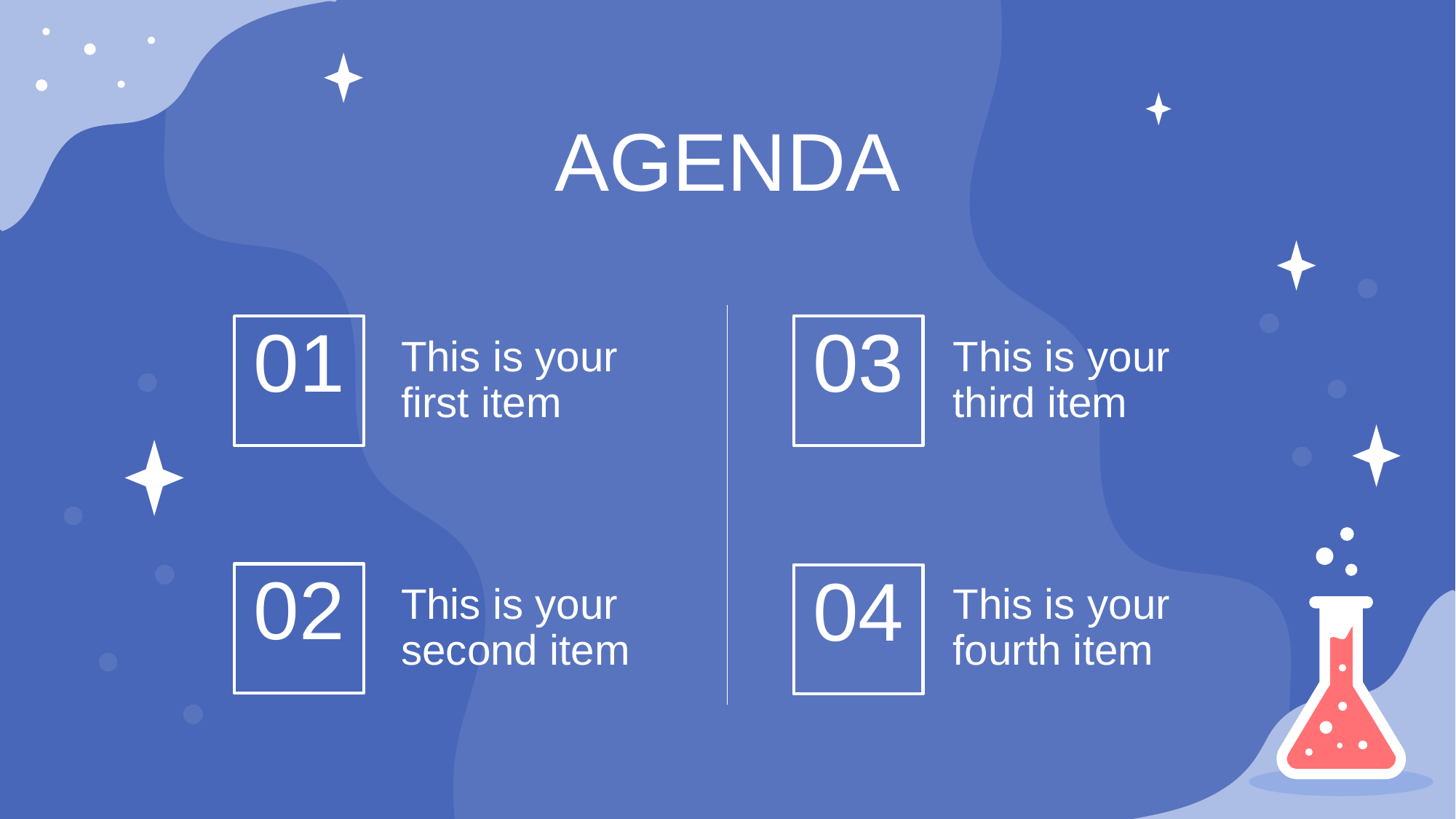

# AGENDA
01
This is your first item
03
This is your third item
02
This is your second item
This is your fourth item
04